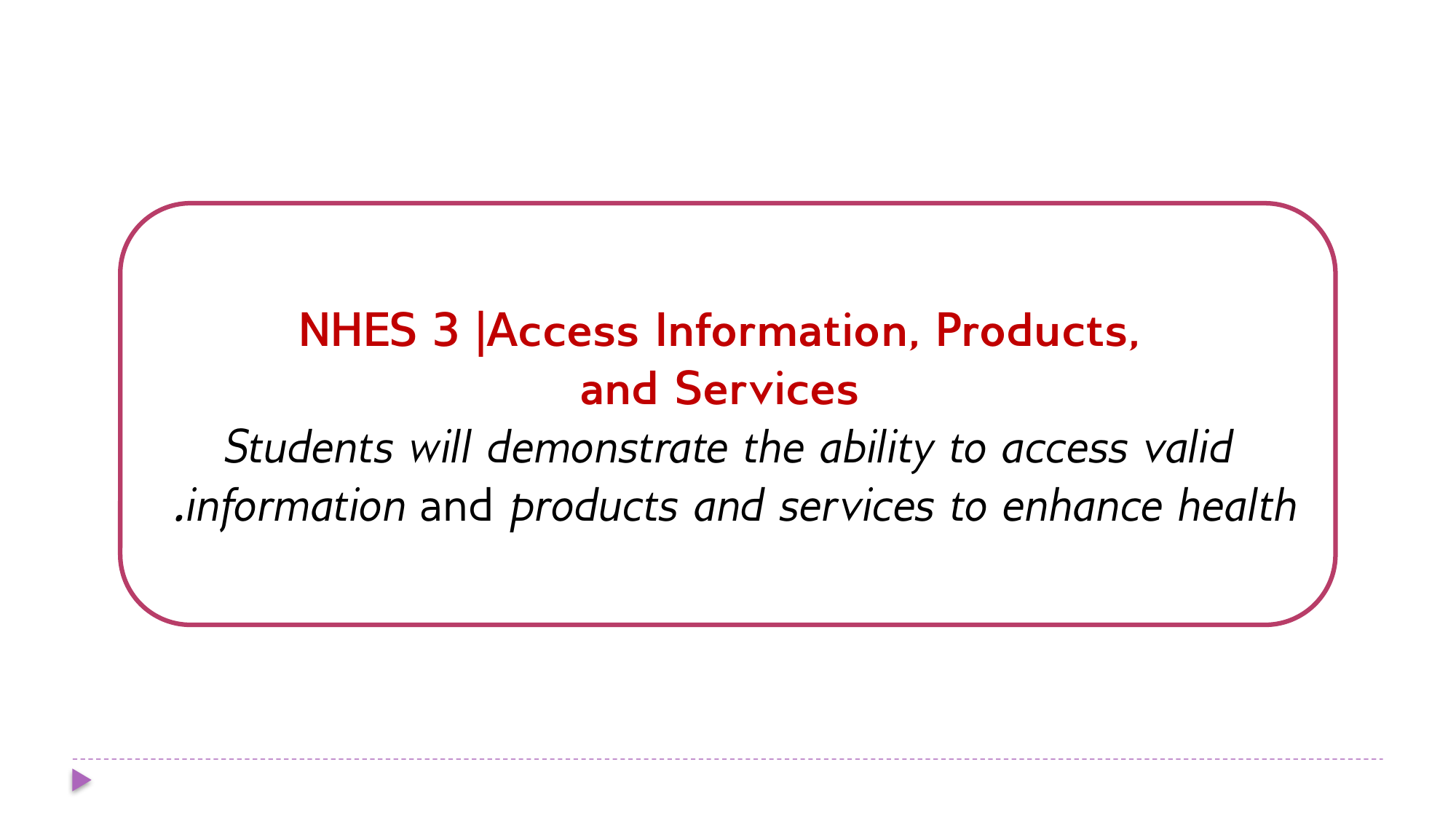

NHES 3 |Access Information, Products,
and Services
Students will demonstrate the ability to access valid information and products and services to enhance health.